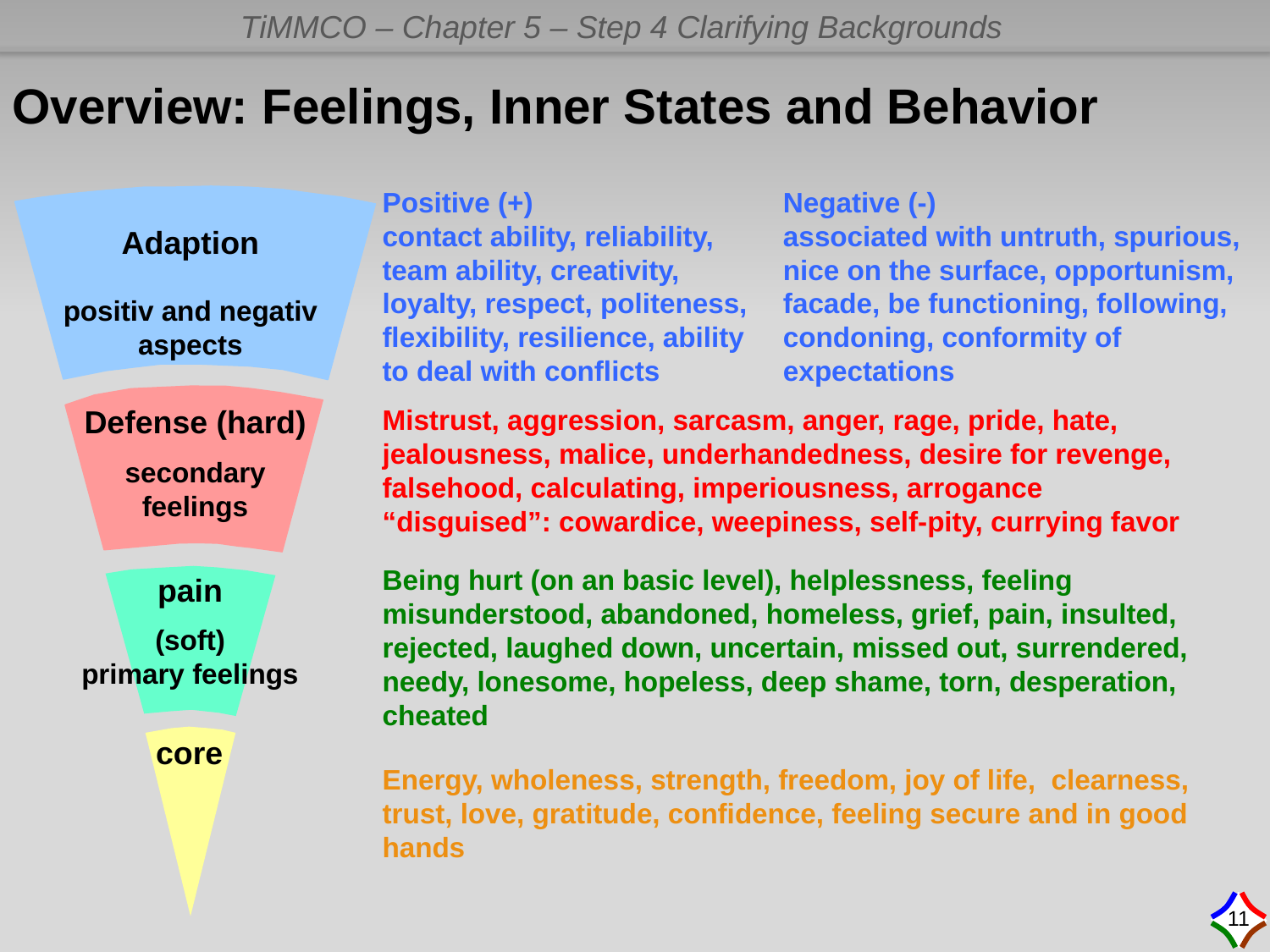

Overview: Feelings, Inner States and Behavior
Positive (+)
contact ability, reliability, team ability, creativity, loyalty, respect, politeness, flexibility, resilience, ability to deal with conflicts
Negative (-)
associated with untruth, spurious,
nice on the surface, opportunism, facade, be functioning, following, condoning, conformity of expectations

Adaption
positiv and negativ aspects

Defense (hard)
secondary feelings
Mistrust, aggression, sarcasm, anger, rage, pride, hate, jealousness, malice, underhandedness, desire for revenge, falsehood, calculating, imperiousness, arrogance
“disguised”: cowardice, weepiness, self-pity, currying favor
pain
 (soft)
primary feelings
Being hurt (on an basic level), helplessness, feeling misunderstood, abandoned, homeless, grief, pain, insulted, rejected, laughed down, uncertain, missed out, surrendered, needy, lonesome, hopeless, deep shame, torn, desperation, cheated

core
Energy, wholeness, strength, freedom, joy of life,  clearness, trust, love, gratitude, confidence, feeling secure and in good hands
11